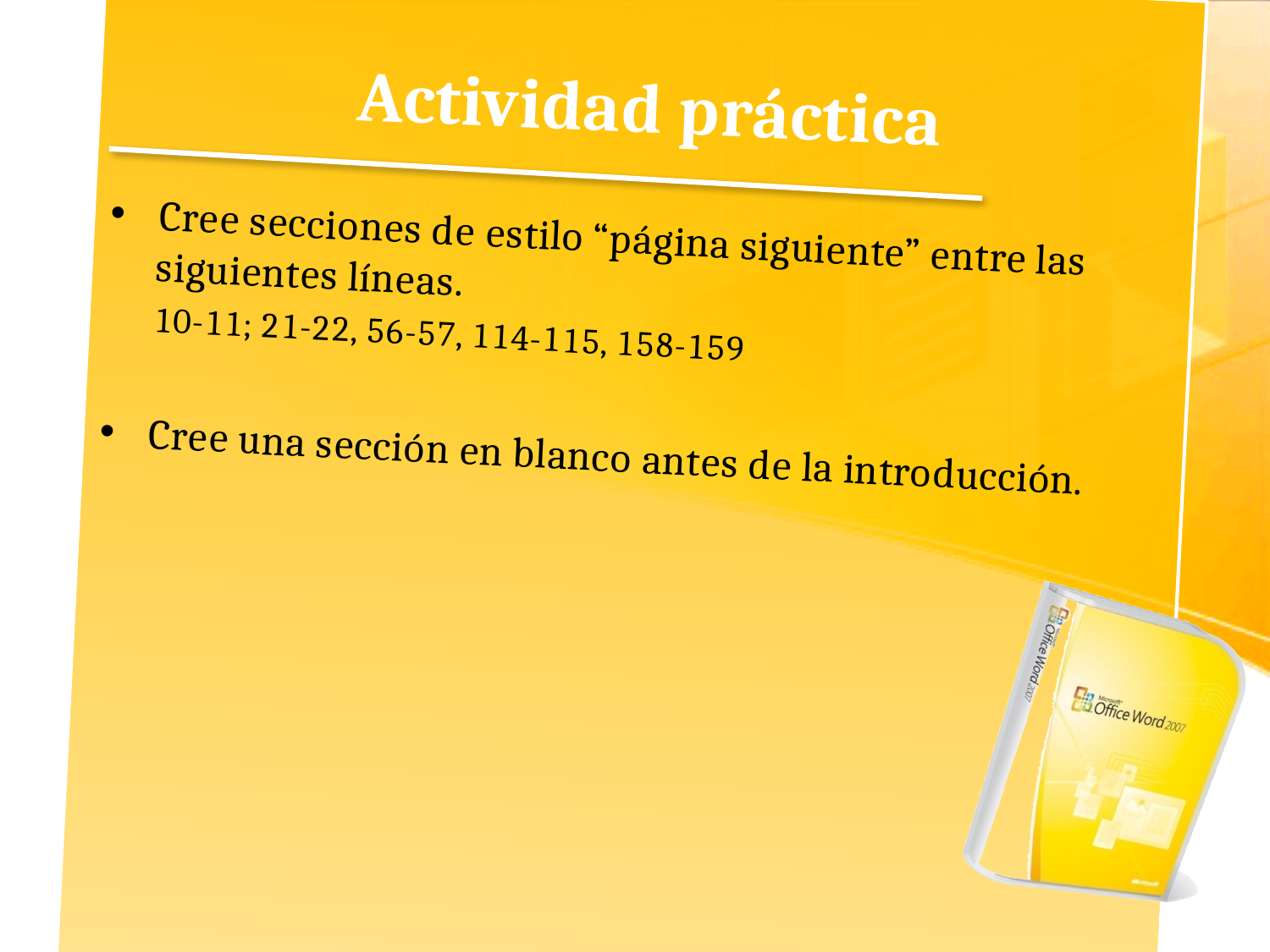

# Actividad práctica
Cree secciones de estilo “página siguiente” entre las siguientes líneas.
	10-11; 21-22, 56-57, 114-115, 158-159

Cree una sección en blanco antes de la introducción.